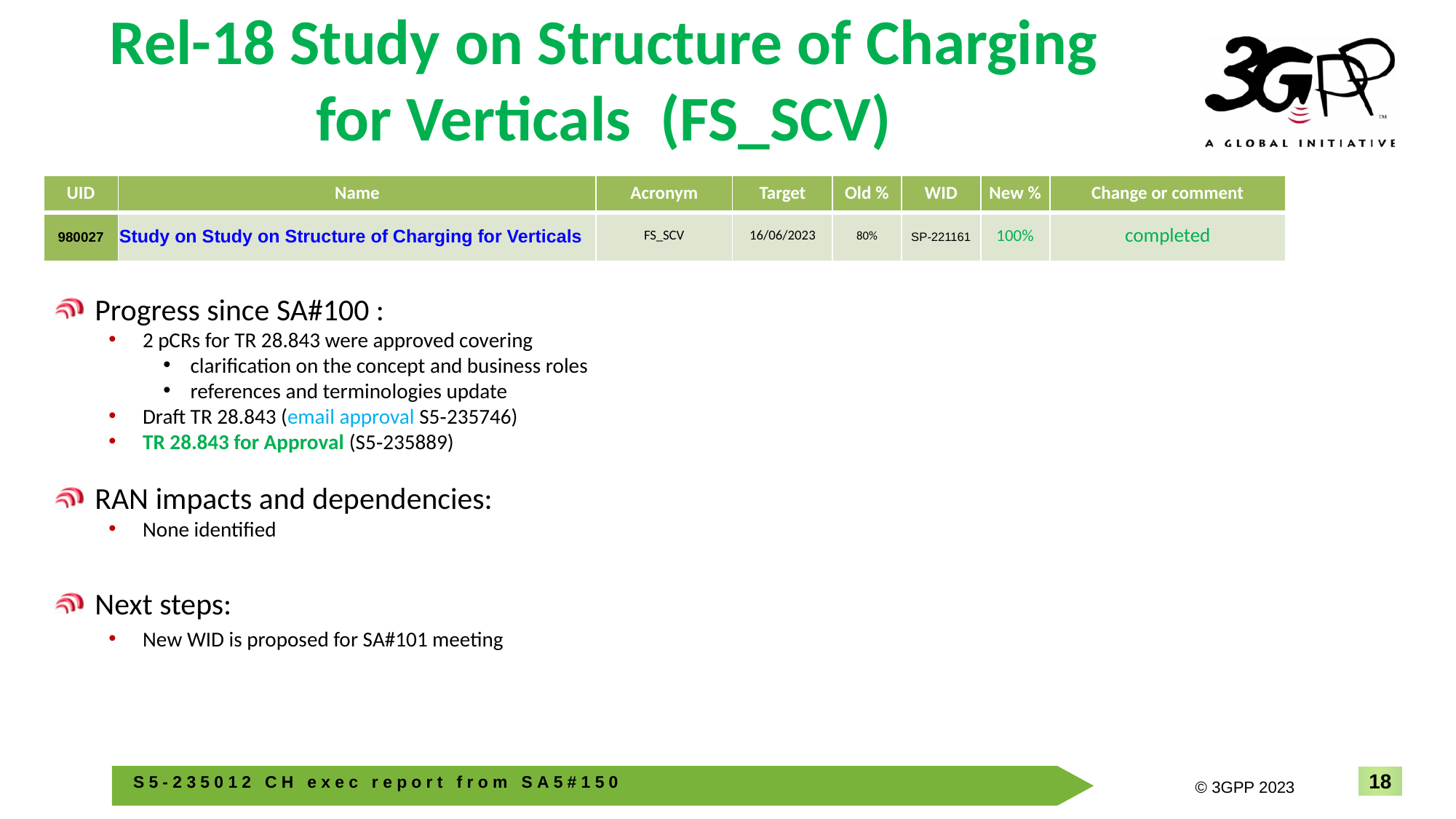

# Rel-18 Study on Structure of Charging for Verticals  (FS_SCV)
| UID | Name | Acronym | Target | Old % | WID | New % | Change or comment |
| --- | --- | --- | --- | --- | --- | --- | --- |
| 980027 | Study on Study on Structure of Charging for Verticals | FS\_SCV | 16/06/2023 | 80% | SP-221161 | 100% | completed |
Progress since SA#100 :
2 pCRs for TR 28.843 were approved covering
clarification on the concept and business roles
references and terminologies update
Draft TR 28.843 (email approval S5‑235746)
TR 28.843 for Approval (S5‑235889)

RAN impacts and dependencies:
None identified

Next steps:
New WID is proposed for SA#101 meeting